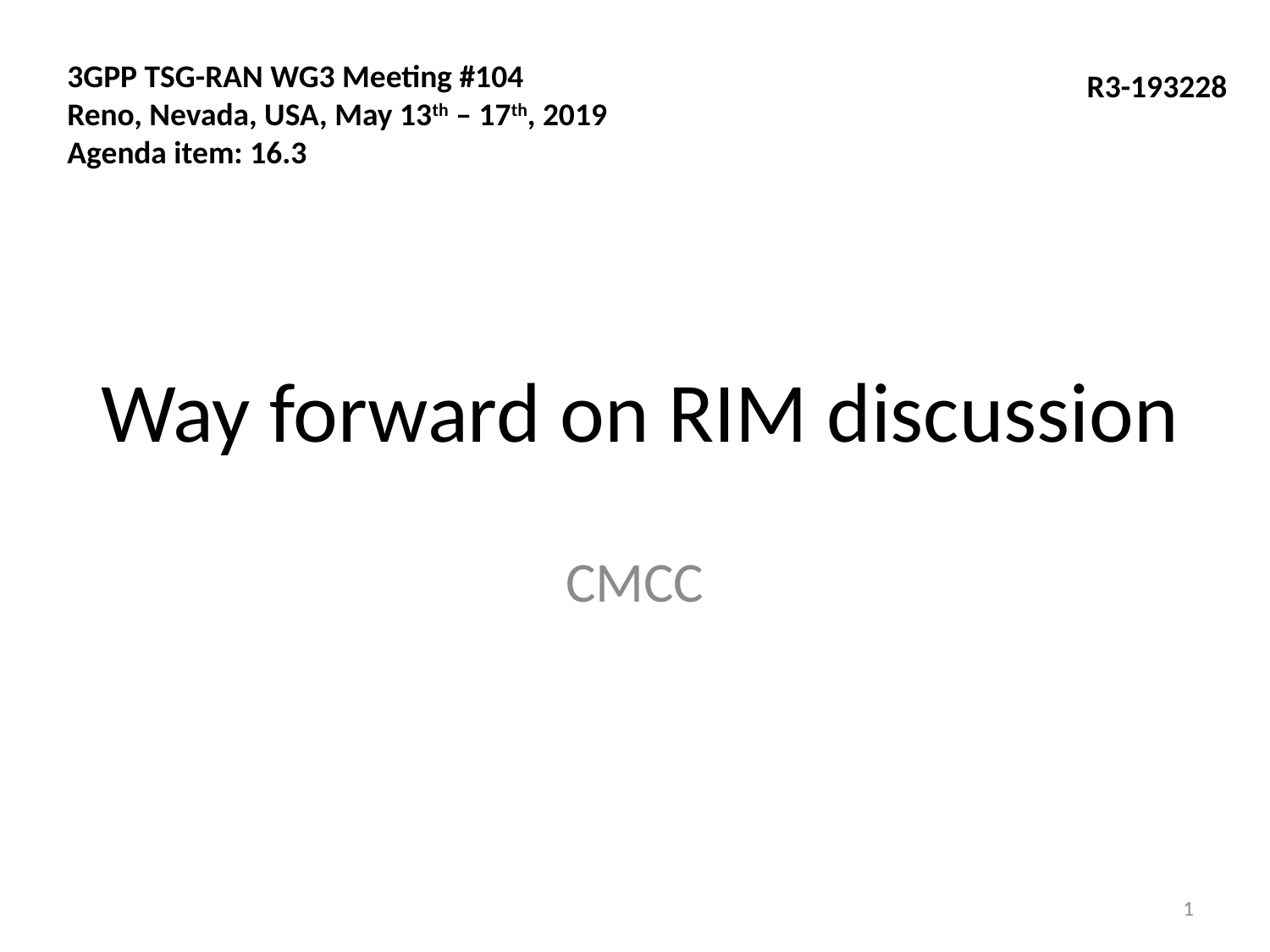

3GPP TSG-RAN WG3 Meeting #104
Reno, Nevada, USA, May 13th – 17th, 2019
Agenda item: 16.3
   R3-193228
# Way forward on RIM discussion
CMCC
1